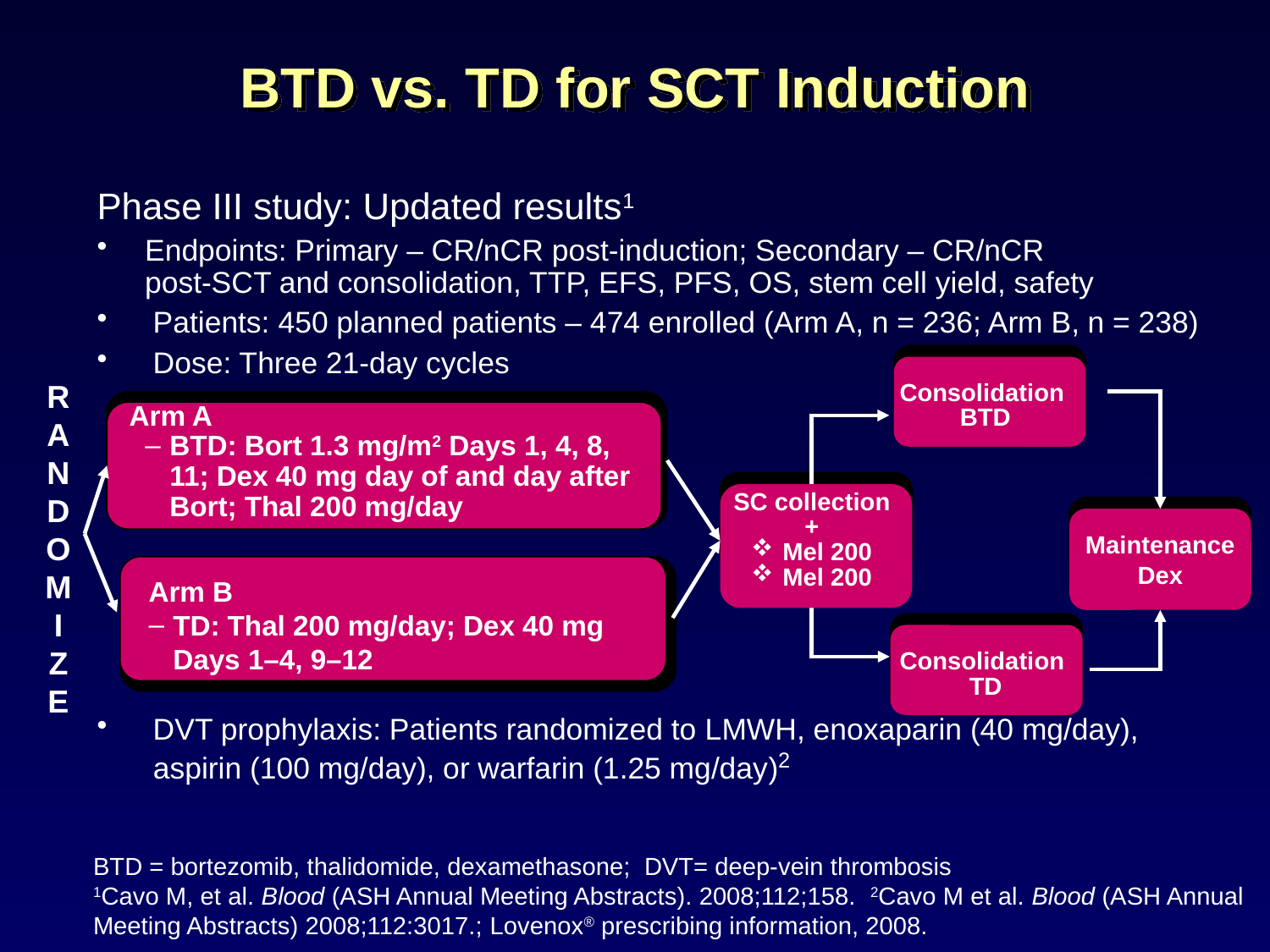

# BTD vs. TD for SCT Induction
Phase III study: Updated results1
Endpoints: Primary – CR/nCR post-induction; Secondary – CR/nCR
post-SCT and consolidation, TTP, EFS, PFS, OS, stem cell yield, safety
 Patients: 450 planned patients – 474 enrolled (Arm A, n = 236; Arm B, n = 238)
 Dose: Three 21-day cycles

 DVT prophylaxis: Patients randomized to LMWH, enoxaparin (40 mg/day),
 aspirin (100 mg/day), or warfarin (1.25 mg/day)2

Consolidation
BTD

RANDOMI
Z
E

Arm A
BTD: Bort 1.3 mg/m2 Days 1, 4, 8, 11; Dex 40 mg day of and day after Bort; Thal 200 mg/day

SC collection
 +
 Mel 200
 Mel 200

Maintenance
Dex

Arm B
TD: Thal 200 mg/day; Dex 40 mg Days 1–4, 9–12

Consolidation
TD

BTD = bortezomib, thalidomide, dexamethasone;  DVT= deep-vein thrombosis
1Cavo M, et al. Blood (ASH Annual Meeting Abstracts). 2008;112;158.  2Cavo M et al. Blood (ASH Annual Meeting Abstracts) 2008;112:3017.; Lovenox® prescribing information, 2008.